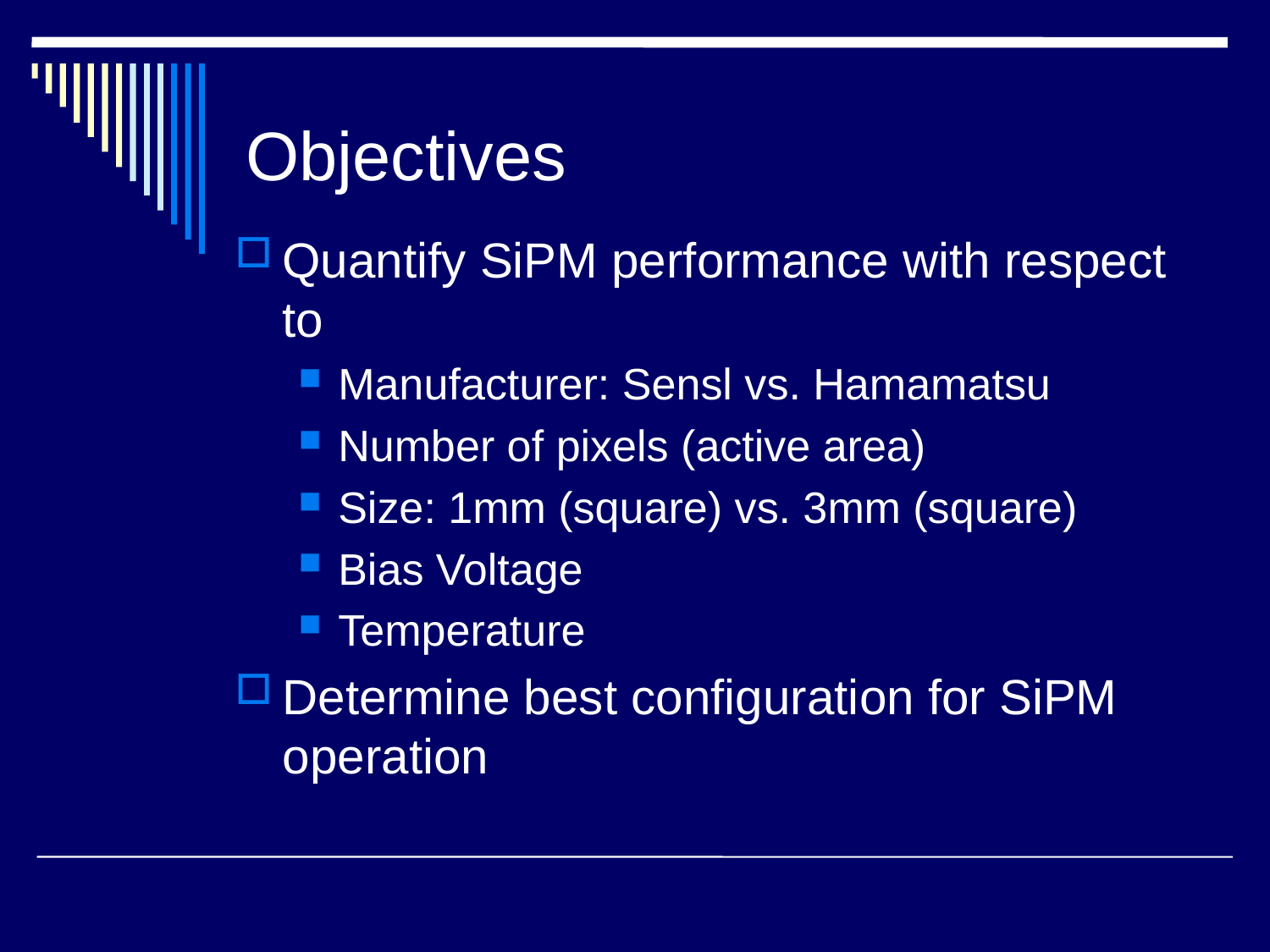

# Objectives
Quantify SiPM performance with respect to
Manufacturer: Sensl vs. Hamamatsu
Number of pixels (active area)
Size: 1mm (square) vs. 3mm (square)
Bias Voltage
Temperature
Determine best configuration for SiPM operation